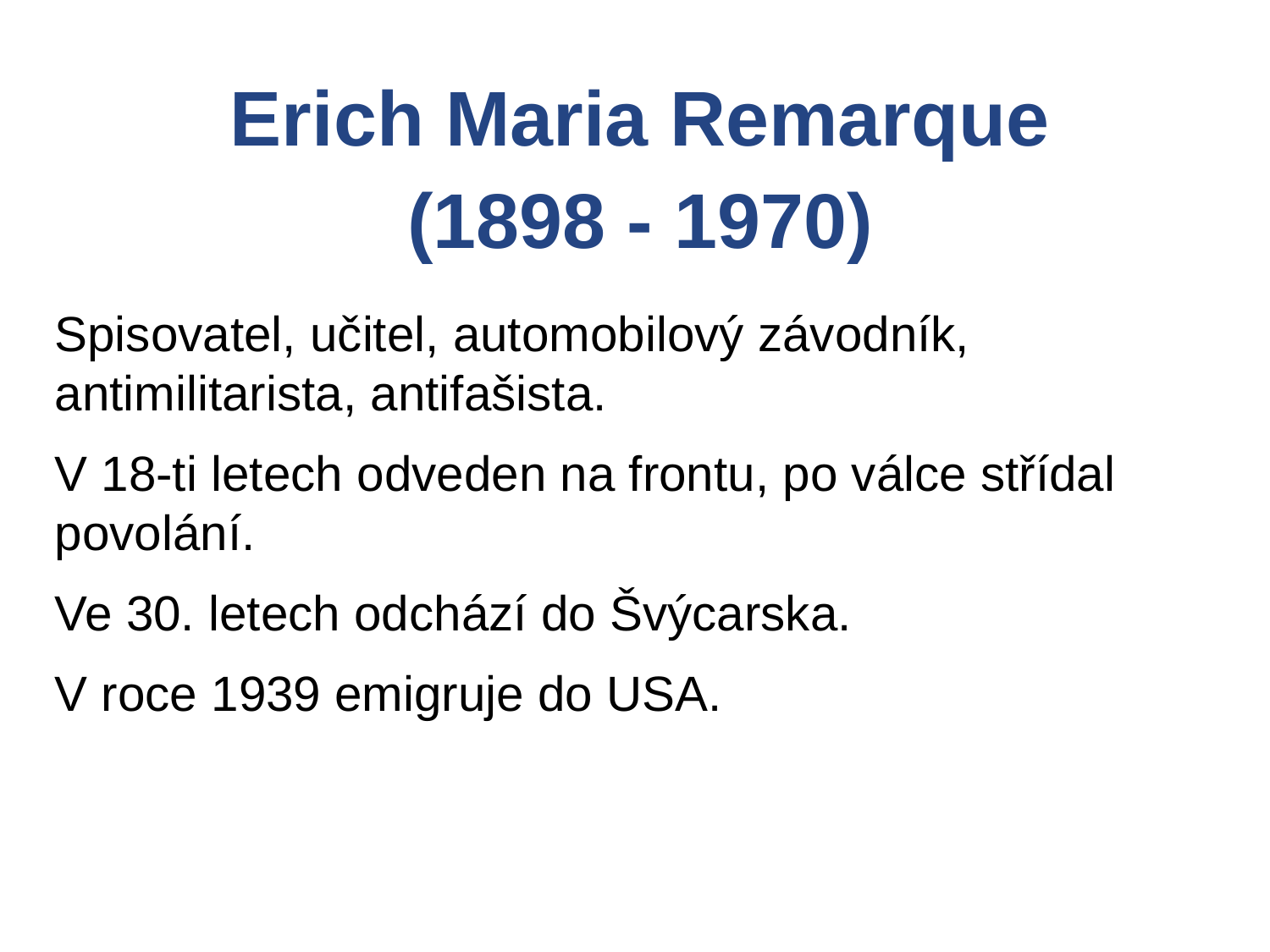

Erich Maria Remarque
(1898 - 1970)
Spisovatel, učitel, automobilový závodník, antimilitarista, antifašista.
V 18-ti letech odveden na frontu, po válce střídal povolání.
Ve 30. letech odchází do Švýcarska.
V roce 1939 emigruje do USA.